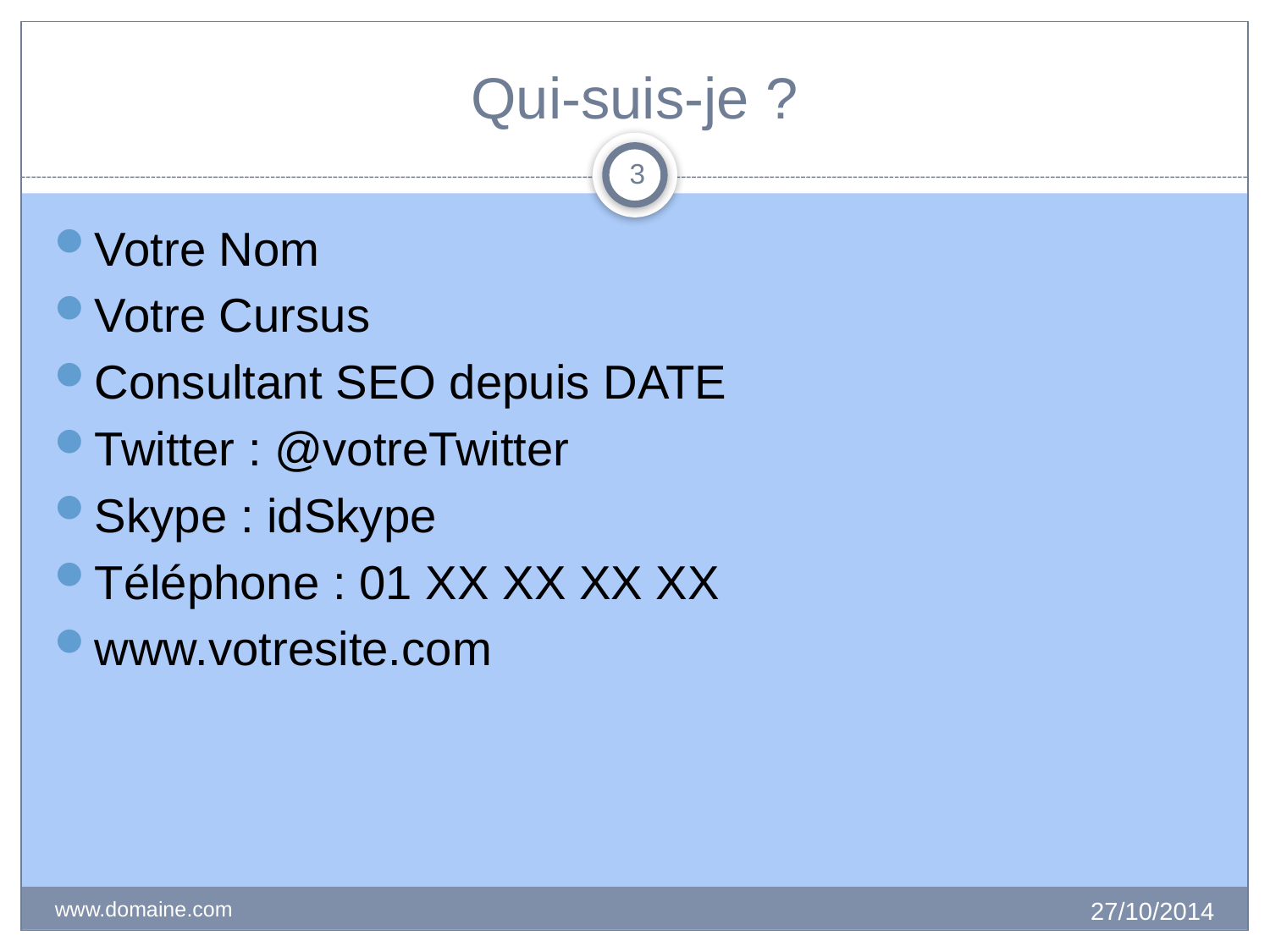

# Qui-suis-je ?
3
Votre Nom
Votre Cursus
Consultant SEO depuis DATE
Twitter : @votreTwitter
Skype : idSkype
Téléphone : 01 XX XX XX XX
www.votresite.com

27/10/2014
www.domaine.com